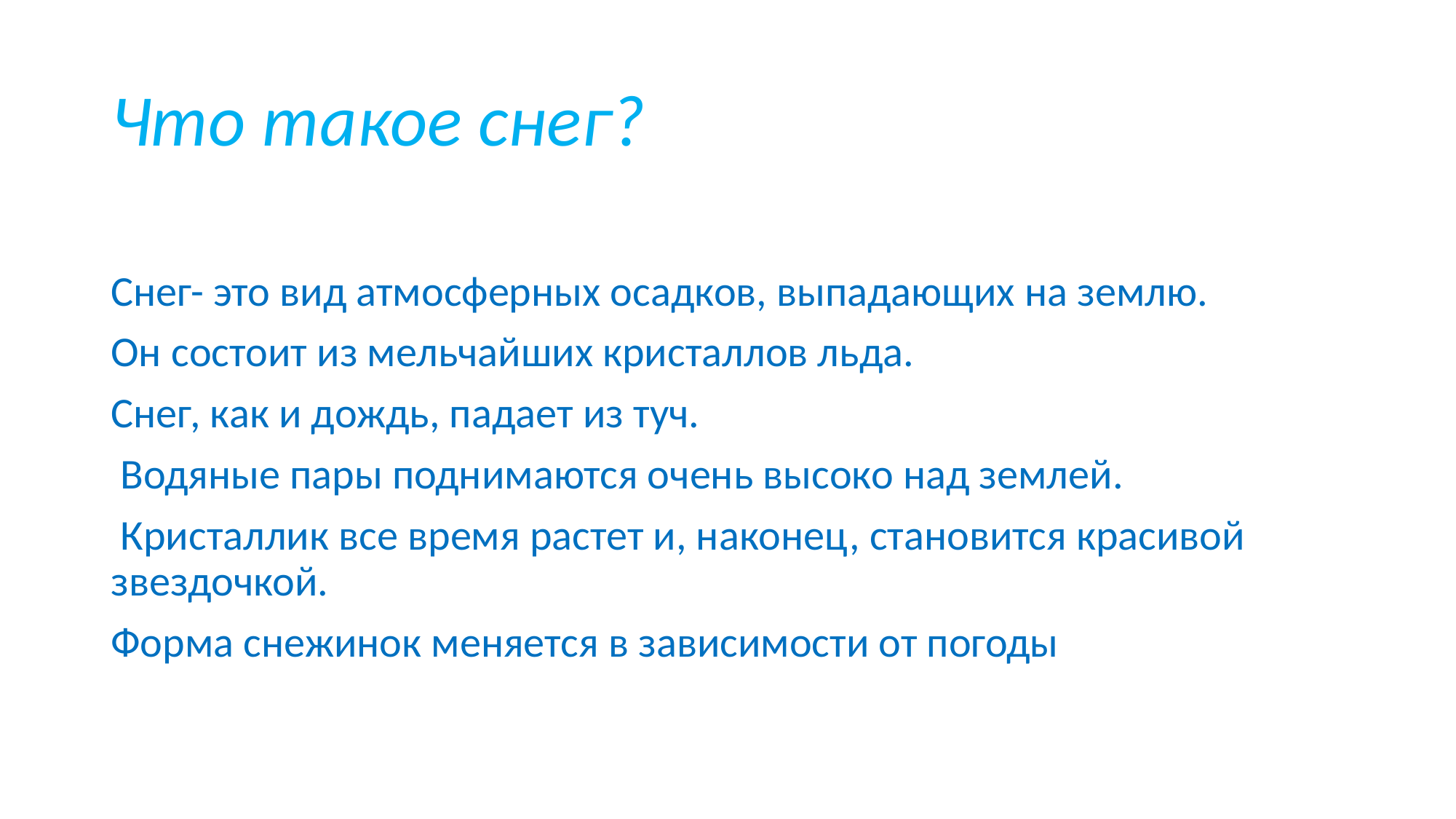

# Что такое снег?
Снег- это вид атмосферных осадков, выпадающих на землю.
Он состоит из мельчайших кристаллов льда.
Снег, как и дождь, падает из туч.
 Водяные пары поднимаются очень высоко над землей.
 Кристаллик все время растет и, наконец, становится красивой звездочкой.
Форма снежинок меняется в зависимости от погоды